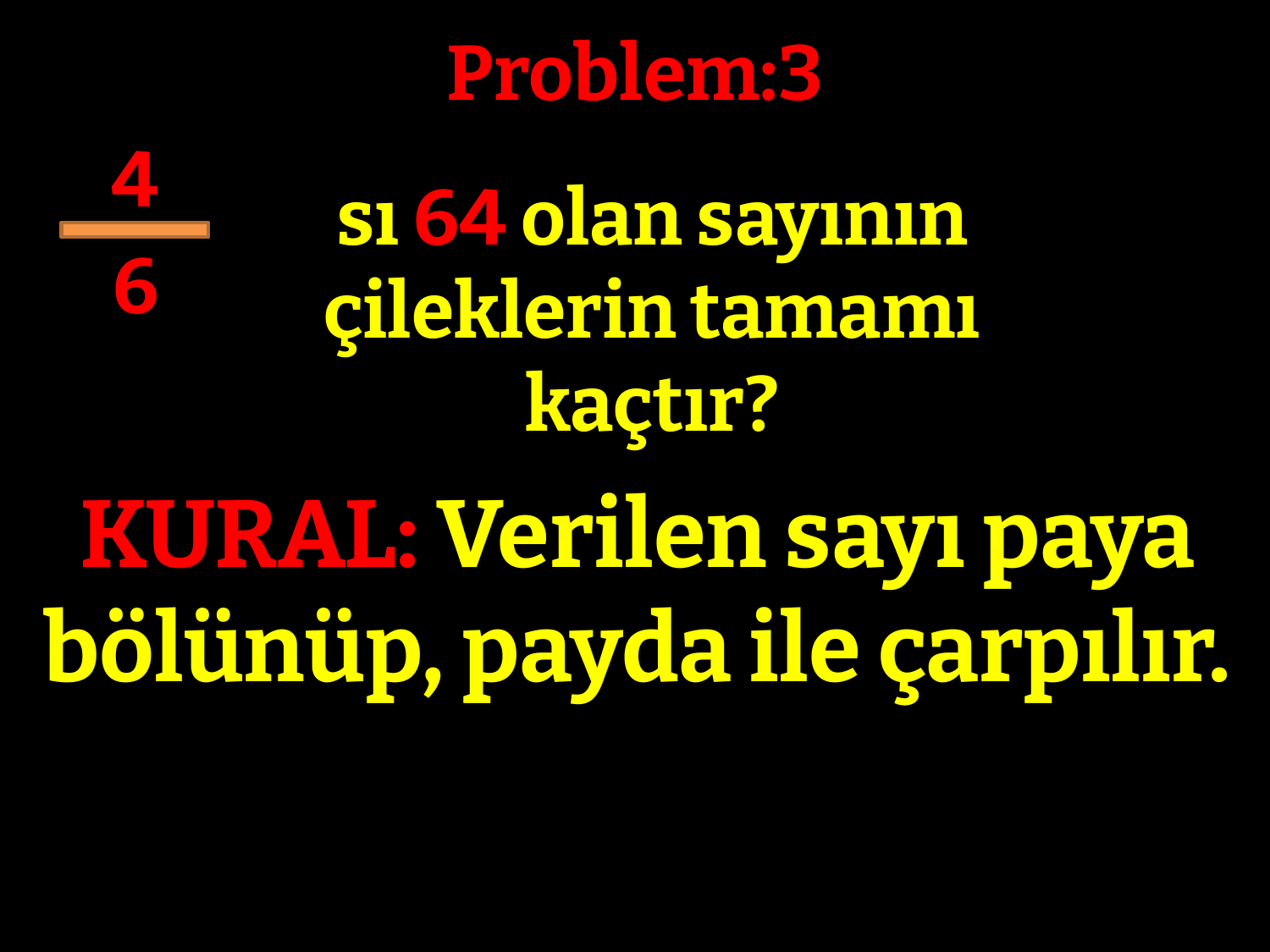

Problem:3
4
sı 64 olan sayının çileklerin tamamı kaçtır?

6
#
KURAL: Verilen sayı paya bölünüp, payda ile çarpılır.